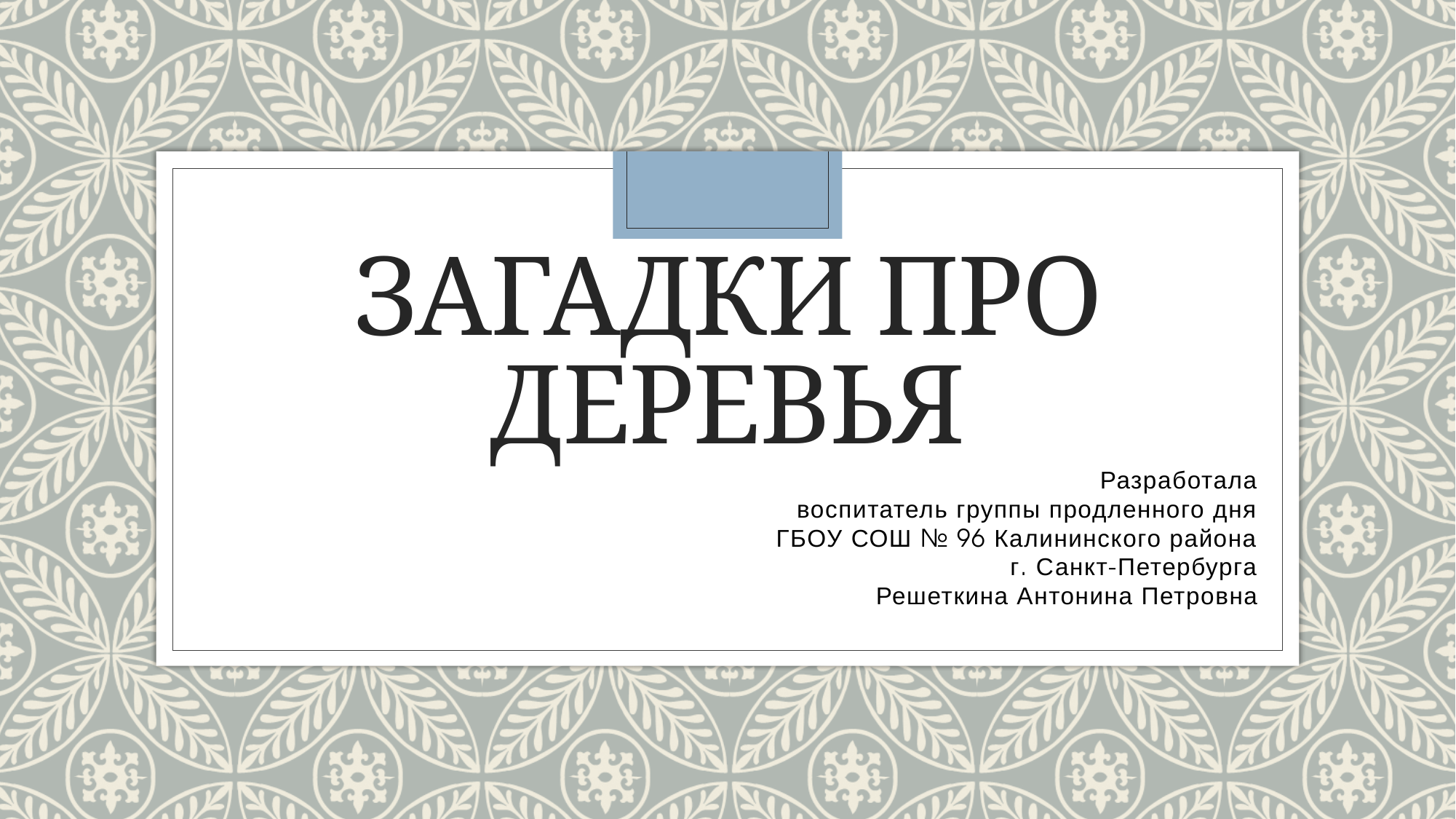

# Загадки про деревья
Разработала
воспитатель группы продленного дня
ГБОУ СОШ № 96 Калининского района
г. Санкт-Петербурга
Решеткина Антонина Петровна